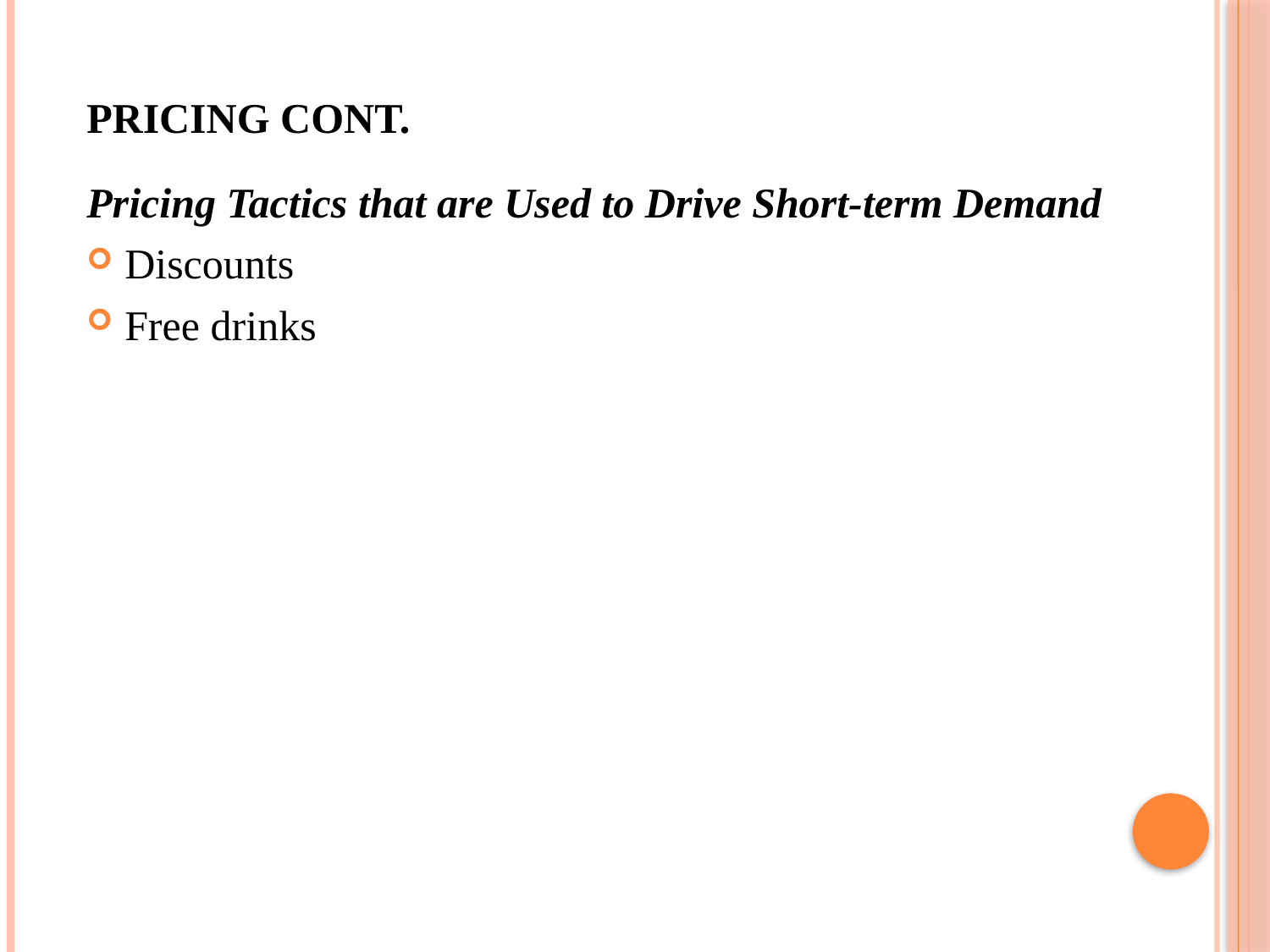

# Pricing Cont.
Pricing Tactics that are Used to Drive Short-term Demand
Discounts
Free drinks